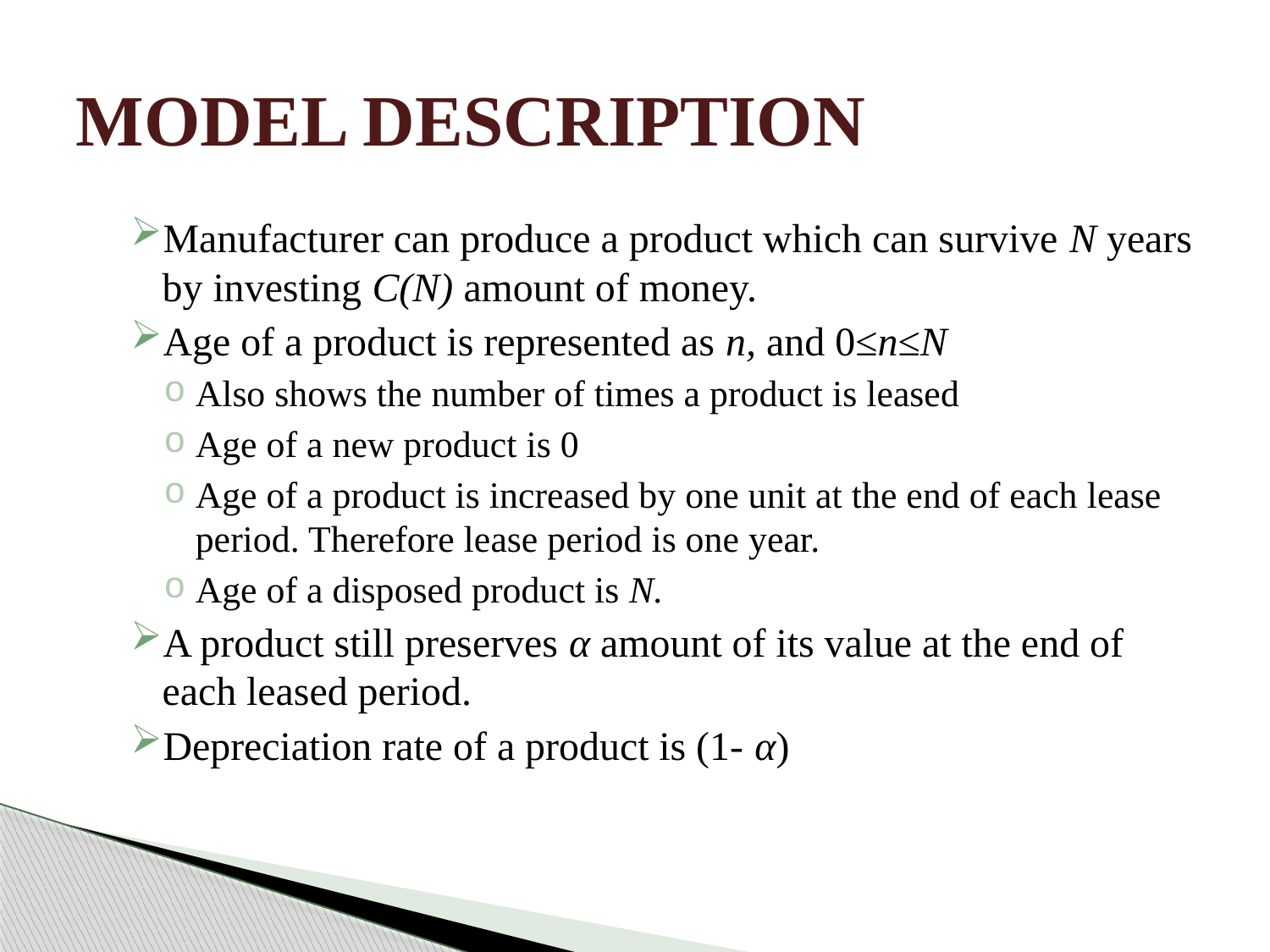

# MODEL DESCRIPTION
Manufacturer can produce a product which can survive N years by investing C(N) amount of money.
Age of a product is represented as n, and 0≤n≤N
Also shows the number of times a product is leased
Age of a new product is 0
Age of a product is increased by one unit at the end of each lease period. Therefore lease period is one year.
Age of a disposed product is N.
A product still preserves α amount of its value at the end of each leased period.
Depreciation rate of a product is (1- α)